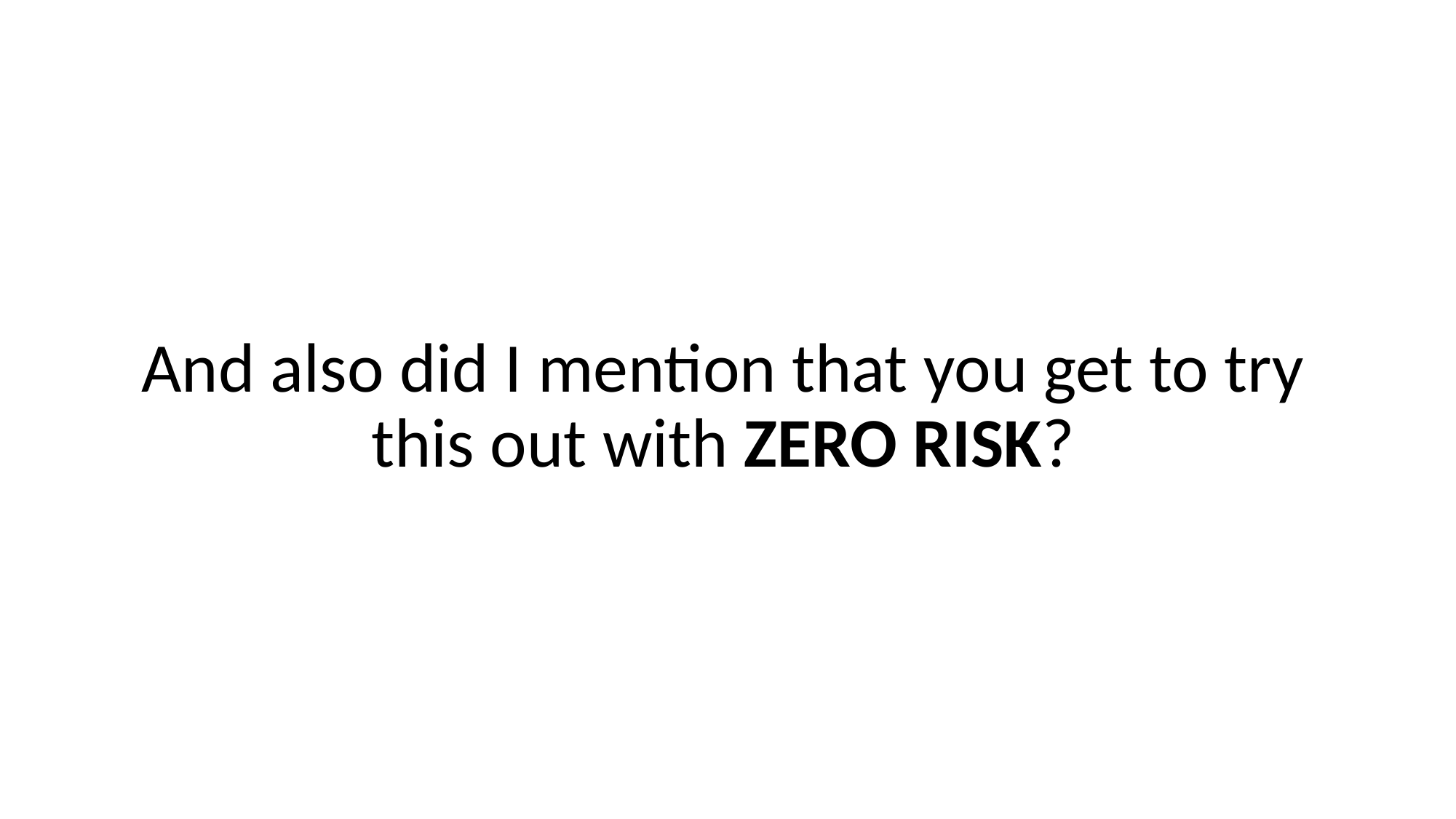

And also did I mention that you get to try this out with ZERO RISK?